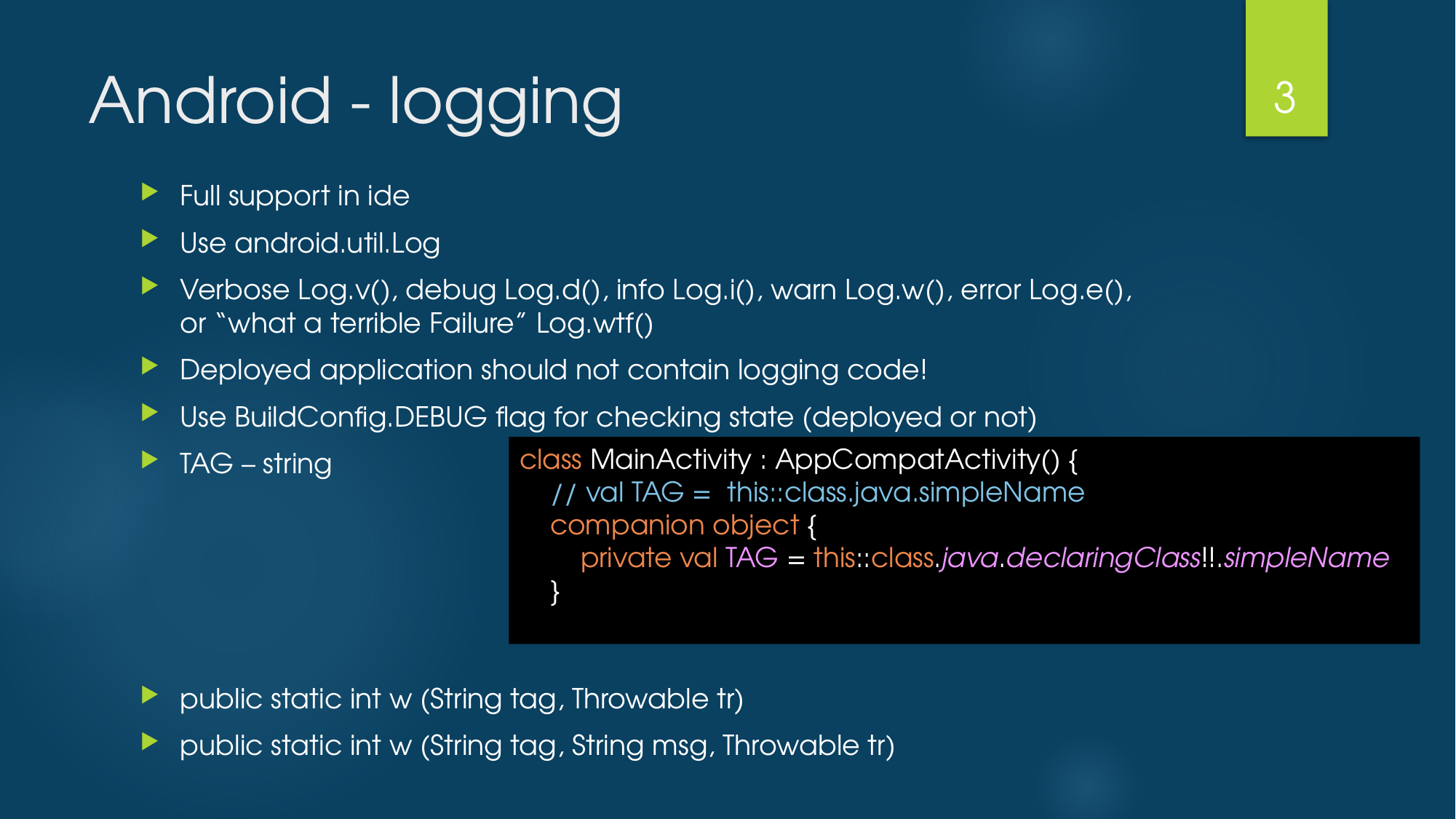

3
# Android - logging
Full support in ide
Use android.util.Log
Verbose Log.v(), debug Log.d(), info Log.i(), warn Log.w(), error Log.e(),
or “what a terrible Failure” Log.wtf()
Deployed application should not contain logging code!
Use BuildConfig.DEBUG flag for checking state (deployed or not)
TAG – string

public static int w (String tag, Throwable tr)
public static int w (String tag, String msg, Throwable tr)
class MainActivity : AppCompatActivity() {
    // val TAG =  this::class.java.simpleName
    companion object {
        private val TAG = this::class.java.declaringClass!!.simpleName
    }